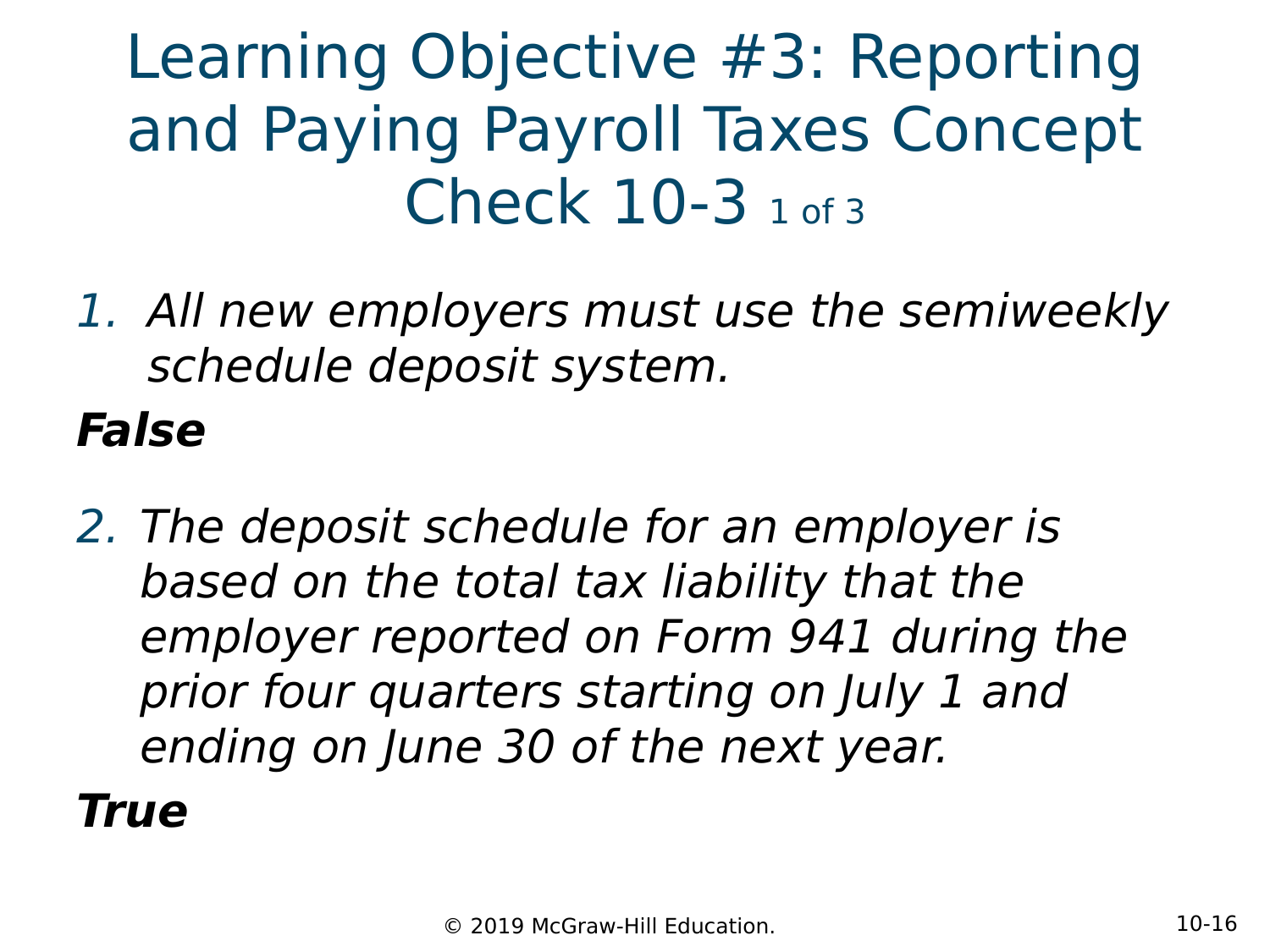

# Learning Objective #3: Reporting and Paying Payroll Taxes Concept Check 10-3 1 of 3
All new employers must use the semiweekly schedule deposit system.
False
The deposit schedule for an employer is based on the total tax liability that the employer reported on Form 941 during the prior four quarters starting on July 1 and ending on June 30 of the next year.
True